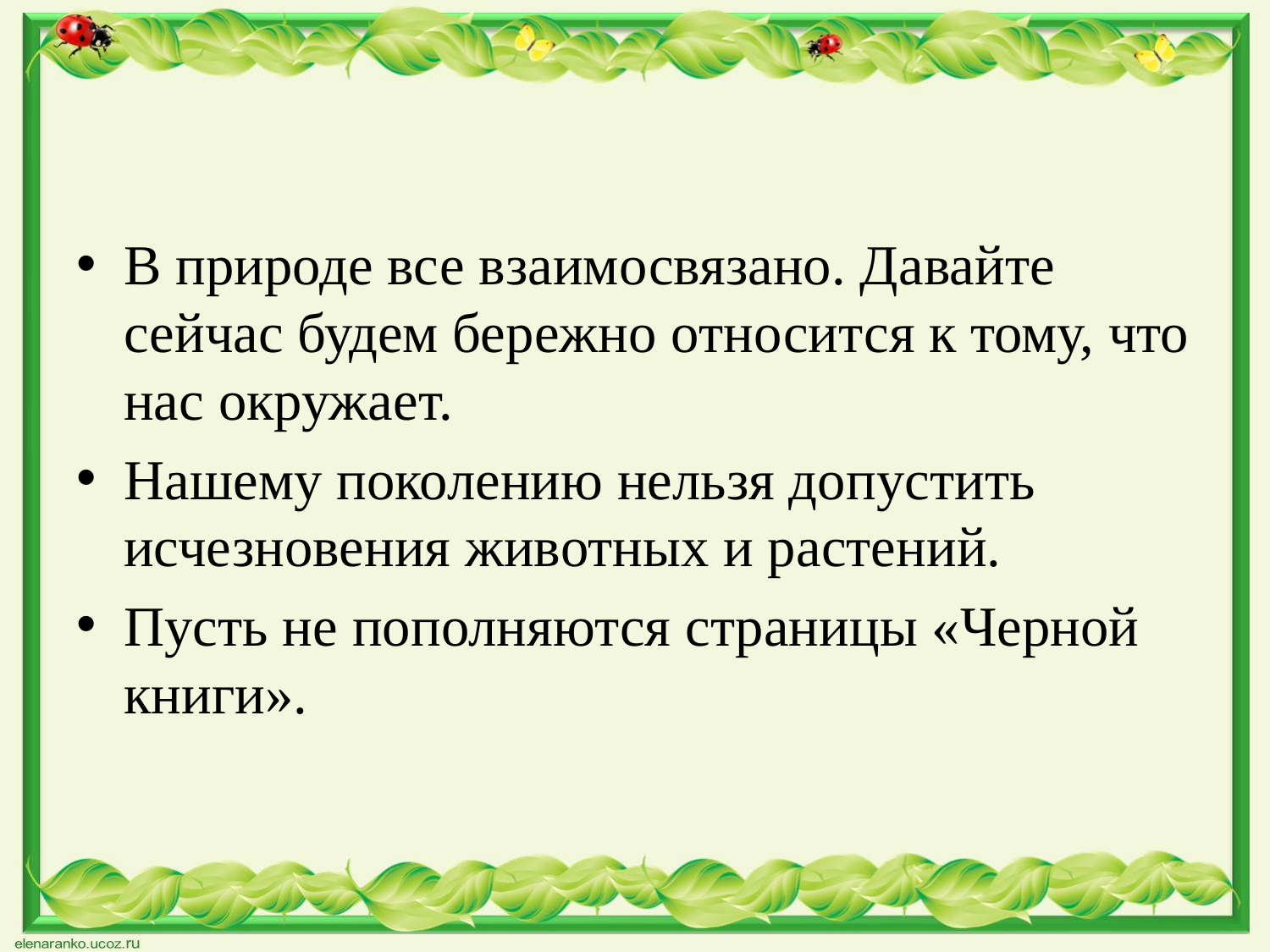

#
В природе все взаимосвязано. Давайте сейчас будем бережно относится к тому, что нас окружает.
Нашему поколению нельзя допустить исчезновения животных и растений.
Пусть не пополняются страницы «Черной книги».